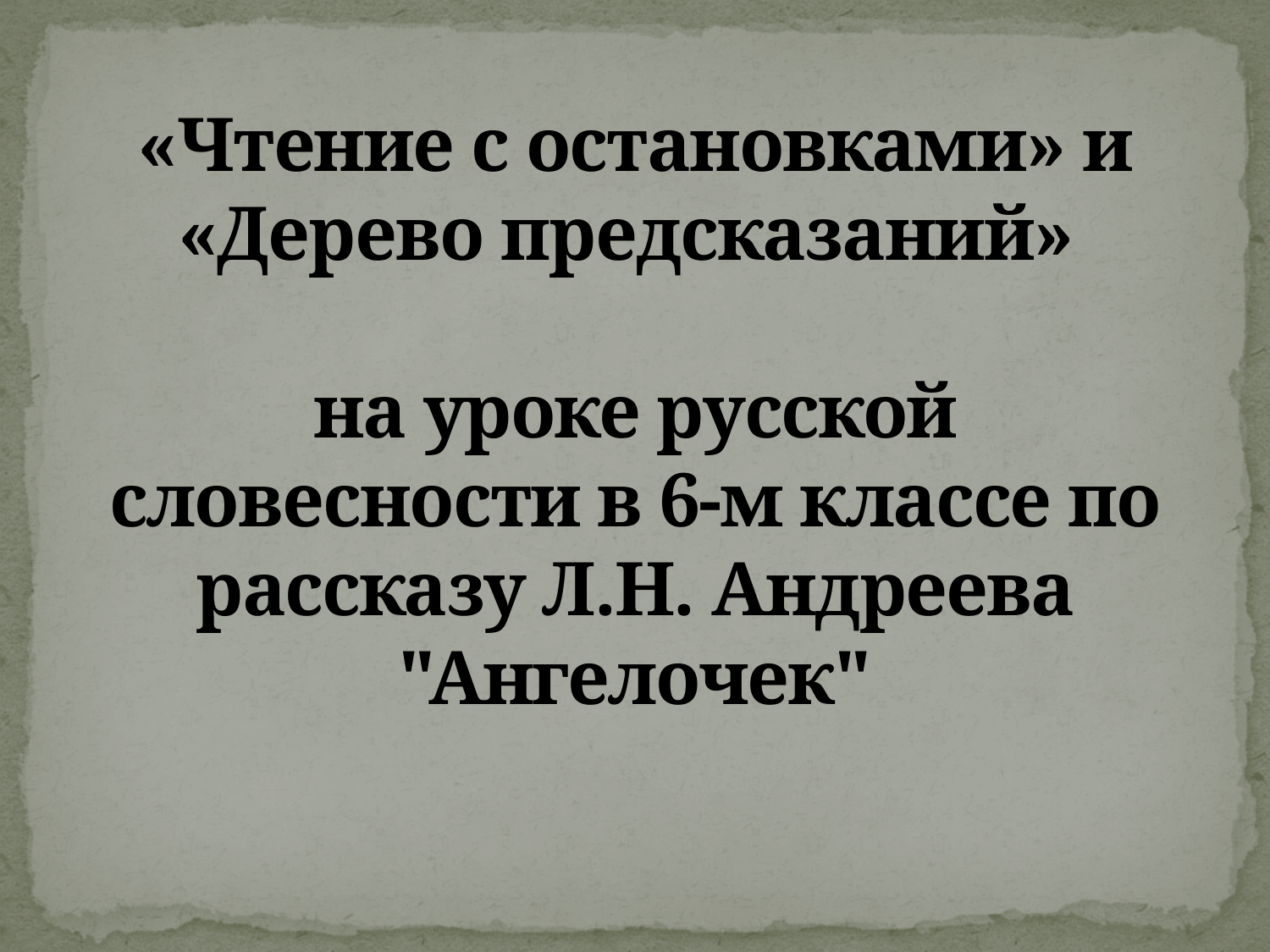

# «Чтение с остановками» и «Дерево предсказаний» на уроке русской словесности в 6-м классе по рассказу Л.Н. Андреева "Ангелочек"